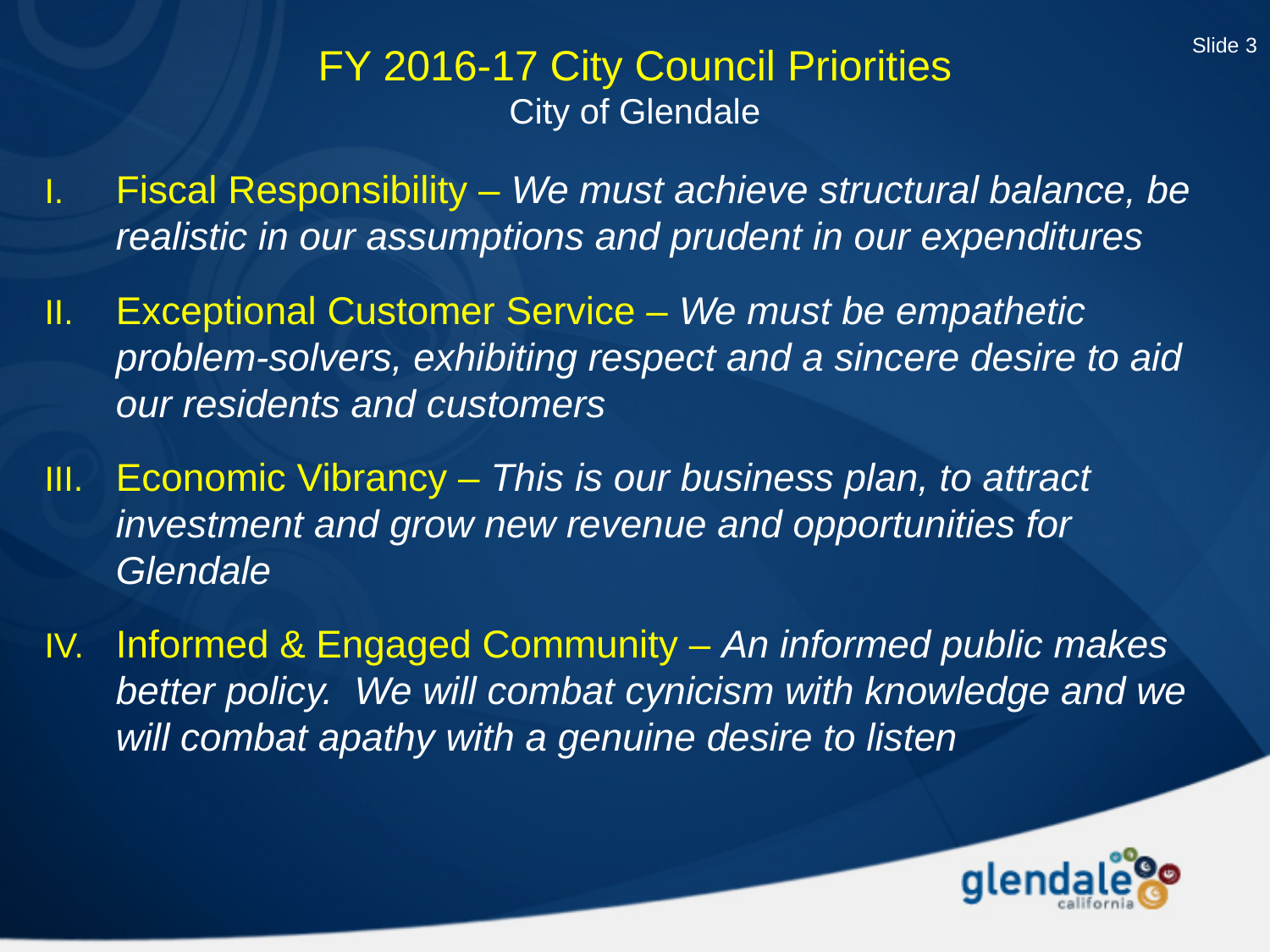

Slide 3
# FY 2016-17 City Council Priorities City of Glendale
Fiscal Responsibility – We must achieve structural balance, be realistic in our assumptions and prudent in our expenditures

Exceptional Customer Service – We must be empathetic problem-solvers, exhibiting respect and a sincere desire to aid our residents and customers

Economic Vibrancy – This is our business plan, to attract investment and grow new revenue and opportunities for Glendale

Informed & Engaged Community – An informed public makes better policy.  We will combat cynicism with knowledge and we will combat apathy with a genuine desire to listen